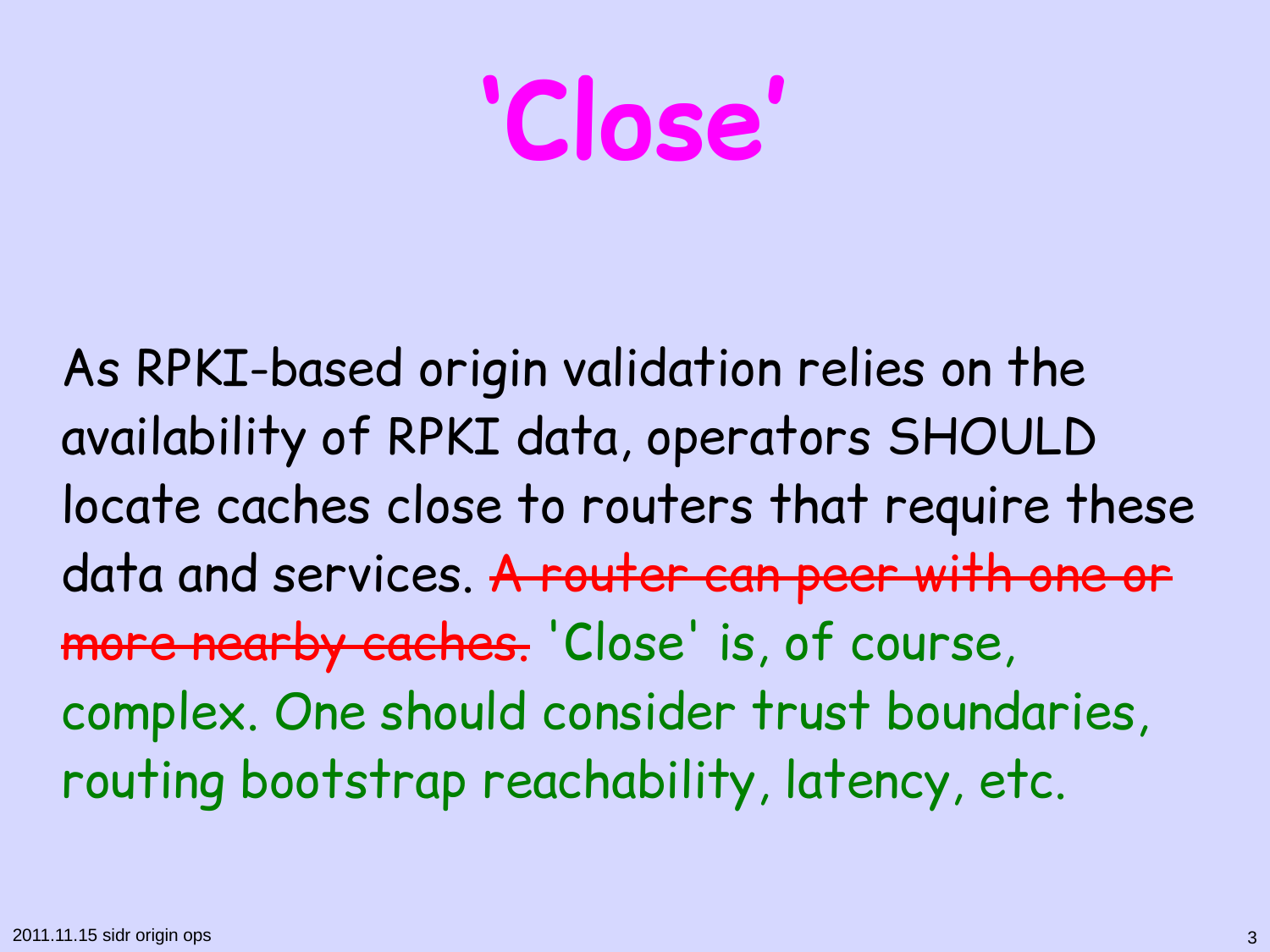

# ‘Close’
As RPKI-based origin validation relies on the availability of RPKI data, operators SHOULD locate caches close to routers that require these data and services. A router can peer with one or more nearby caches. 'Close' is, of course, complex. One should consider trust boundaries, routing bootstrap reachability, latency, etc.
3
2011.11.15 sidr origin ops